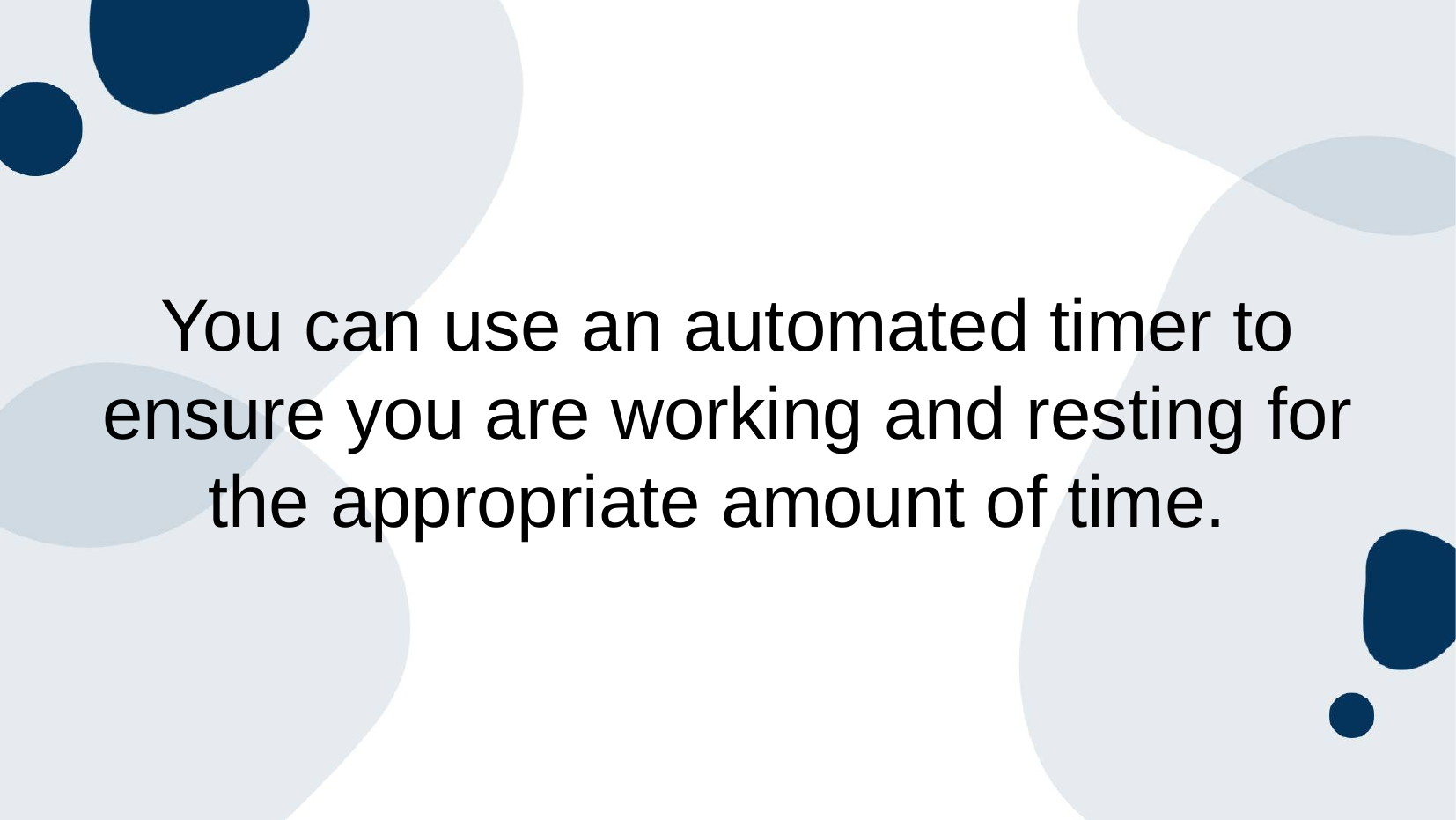

You can use an automated timer to ensure you are working and resting for the appropriate amount of time.